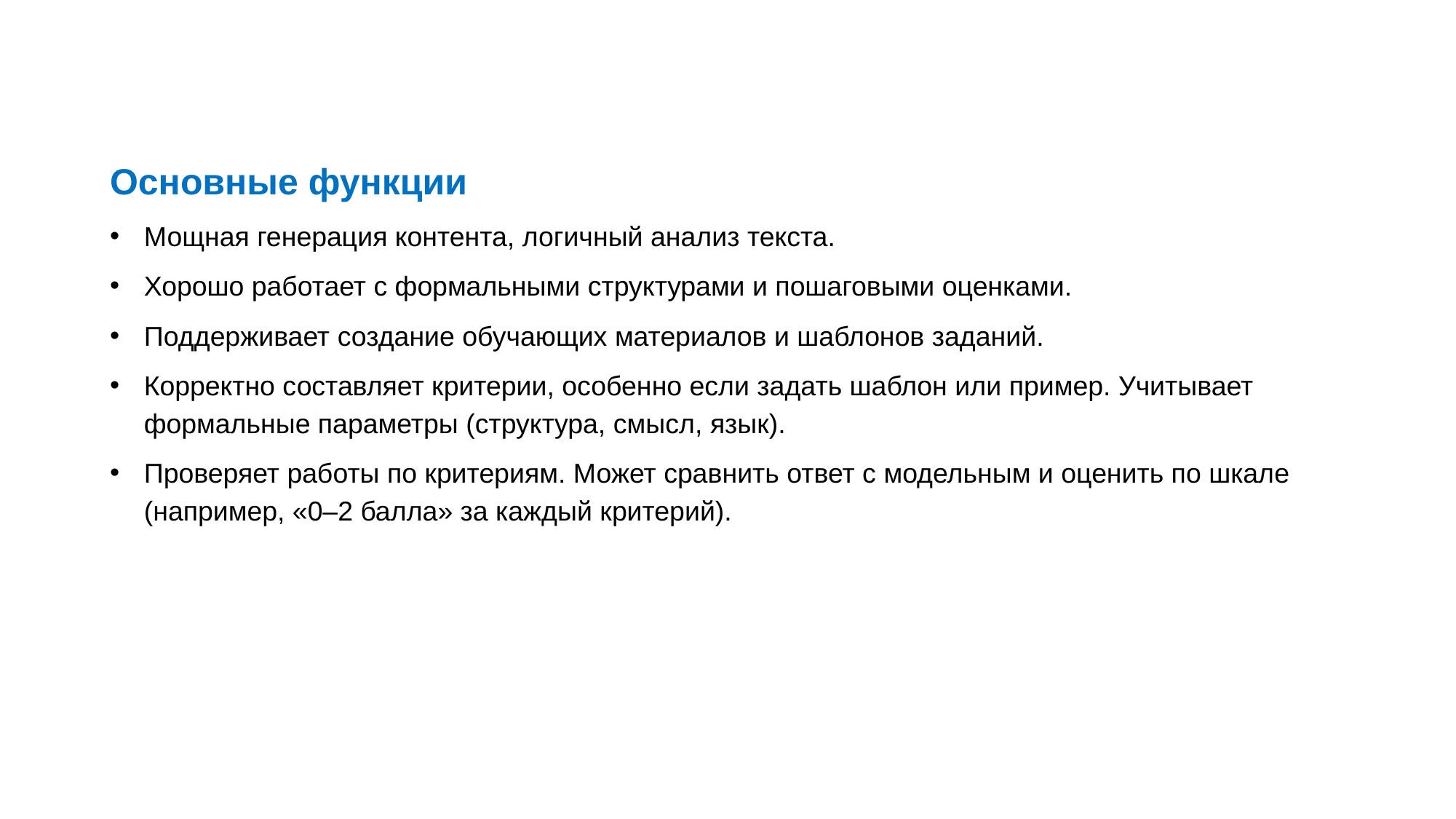

Основные функции
Мощная генерация контента, логичный анализ текста.
Хорошо работает с формальными структурами и пошаговыми оценками.
Поддерживает создание обучающих материалов и шаблонов заданий.
Корректно составляет критерии, особенно если задать шаблон или пример. Учитывает формальные параметры (структура, смысл, язык).
Проверяет работы по критериям. Может сравнить ответ с модельным и оценить по шкале (например, «0–2 балла» за каждый критерий).